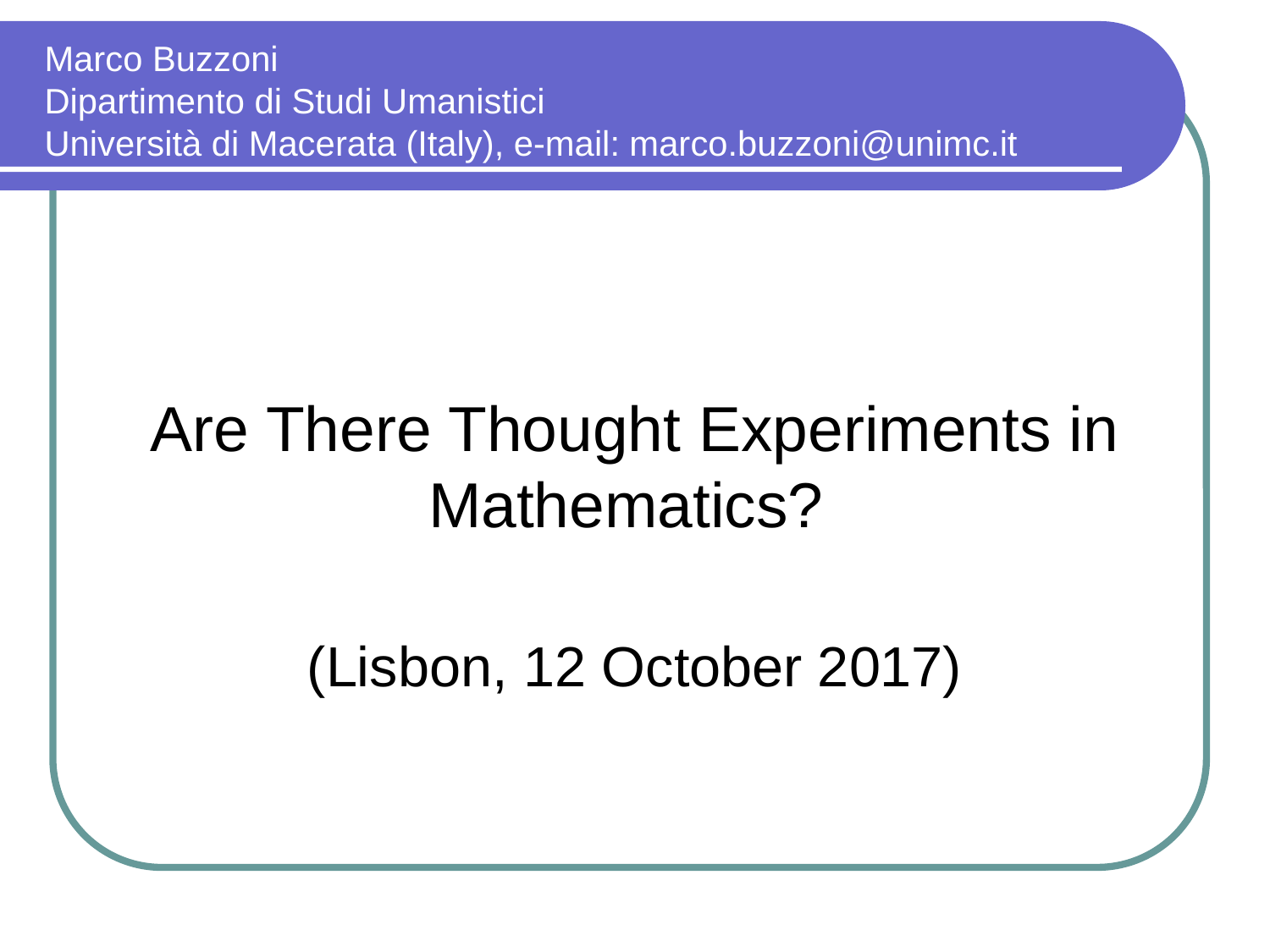

# Marco Buzzoni Dipartimento di Studi Umanistici Università di Macerata (Italy), e-mail: marco.buzzoni@unimc.it

Are There Thought Experiments in Mathematics?

(Lisbon, 12 October 2017)